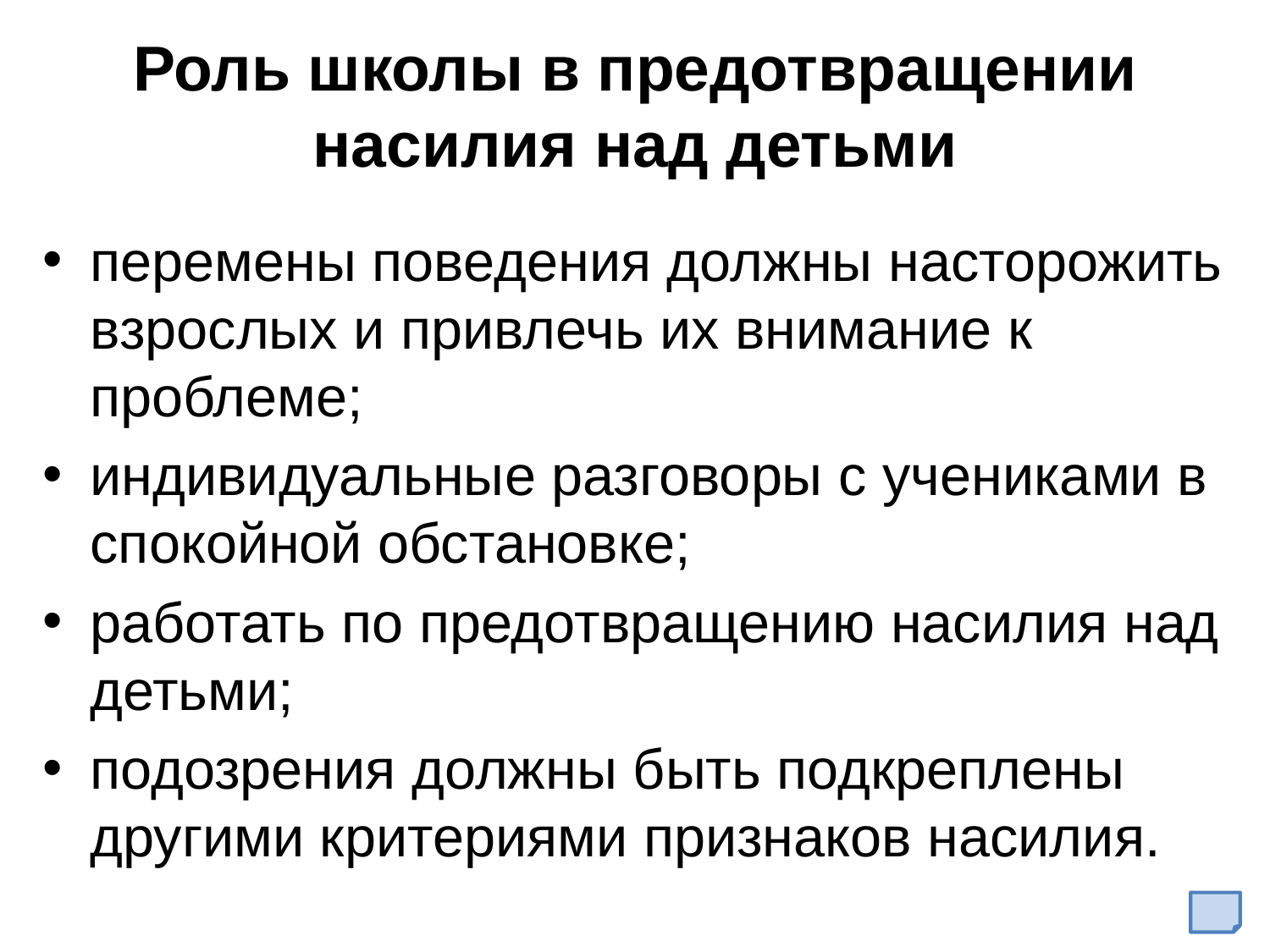

# Роль школы в предотвращении насилия над детьми
перемены поведения должны насторожить взрослых и привлечь их внимание к проблеме;
индивидуальные разговоры с учениками в спокойной обстановке;
работать по предотвращению насилия над детьми;
подозрения должны быть подкреплены другими критериями признаков насилия.